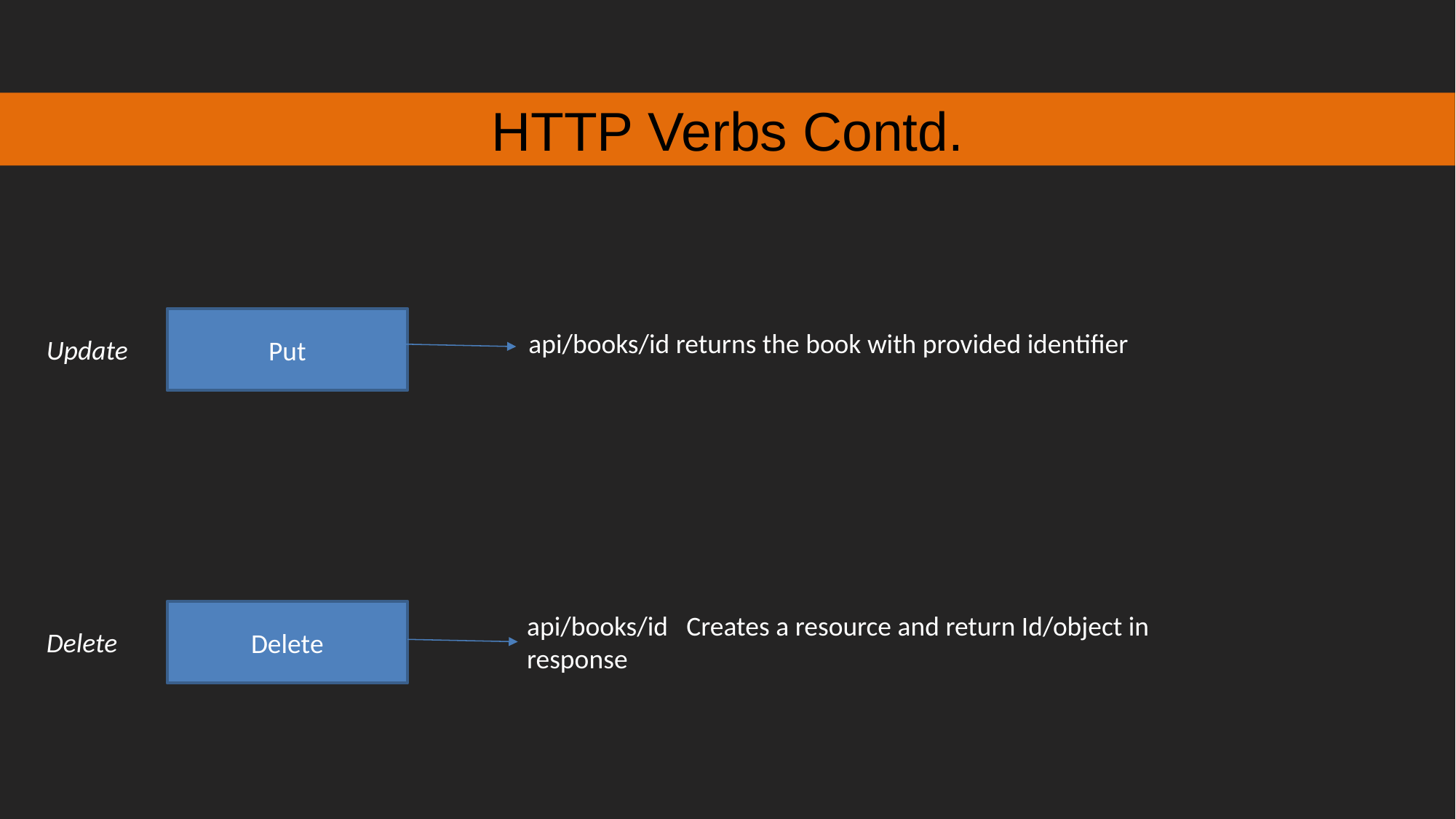

HTTP Verbs Contd.
Put
api/books/id returns the book with provided identifier
Update
Delete
api/books/id   Creates a resource and return Id/object in response
Delete